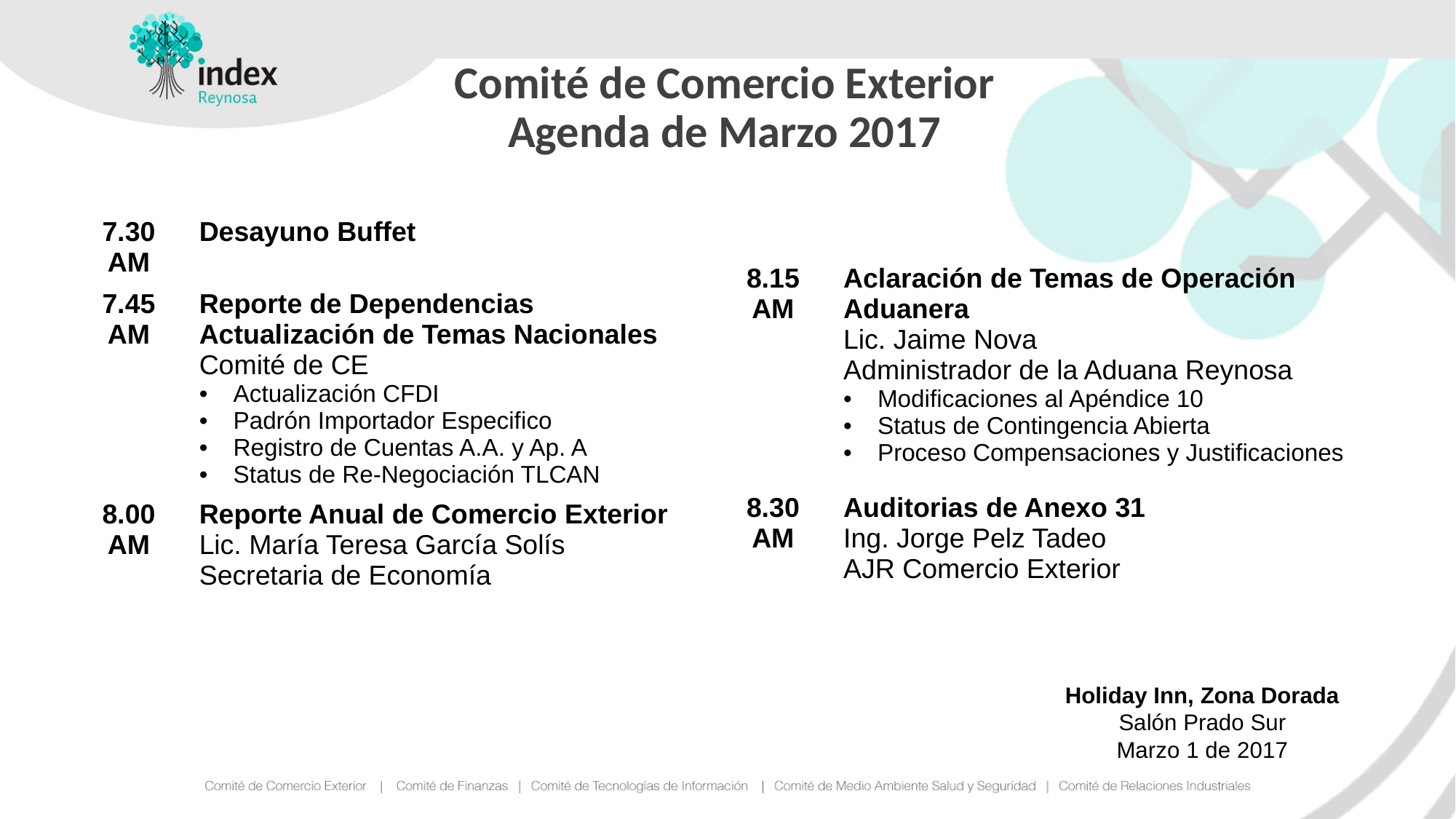

# Comité de Comercio Exterior Agenda de Marzo 2017
| 7.30 AM | Desayuno Buffet |
| --- | --- |
| 7.45 AM | Reporte de Dependencias Actualización de Temas Nacionales Comité de CE Actualización CFDI Padrón Importador Especifico Registro de Cuentas A.A. y Ap. A Status de Re-Negociación TLCAN |
| 8.00 AM | Reporte Anual de Comercio Exterior Lic. María Teresa García Solís Secretaria de Economía |
|  |  |
| --- | --- |
| 8.15 AM | Aclaración de Temas de Operación Aduanera Lic. Jaime Nova Administrador de la Aduana Reynosa Modificaciones al Apéndice 10 Status de Contingencia Abierta Proceso Compensaciones y Justificaciones |
| 8.30 AM | Auditorias de Anexo 31 Ing. Jorge Pelz Tadeo AJR Comercio Exterior |
Holiday Inn, Zona Dorada
Salón Prado Sur
Marzo 1 de 2017